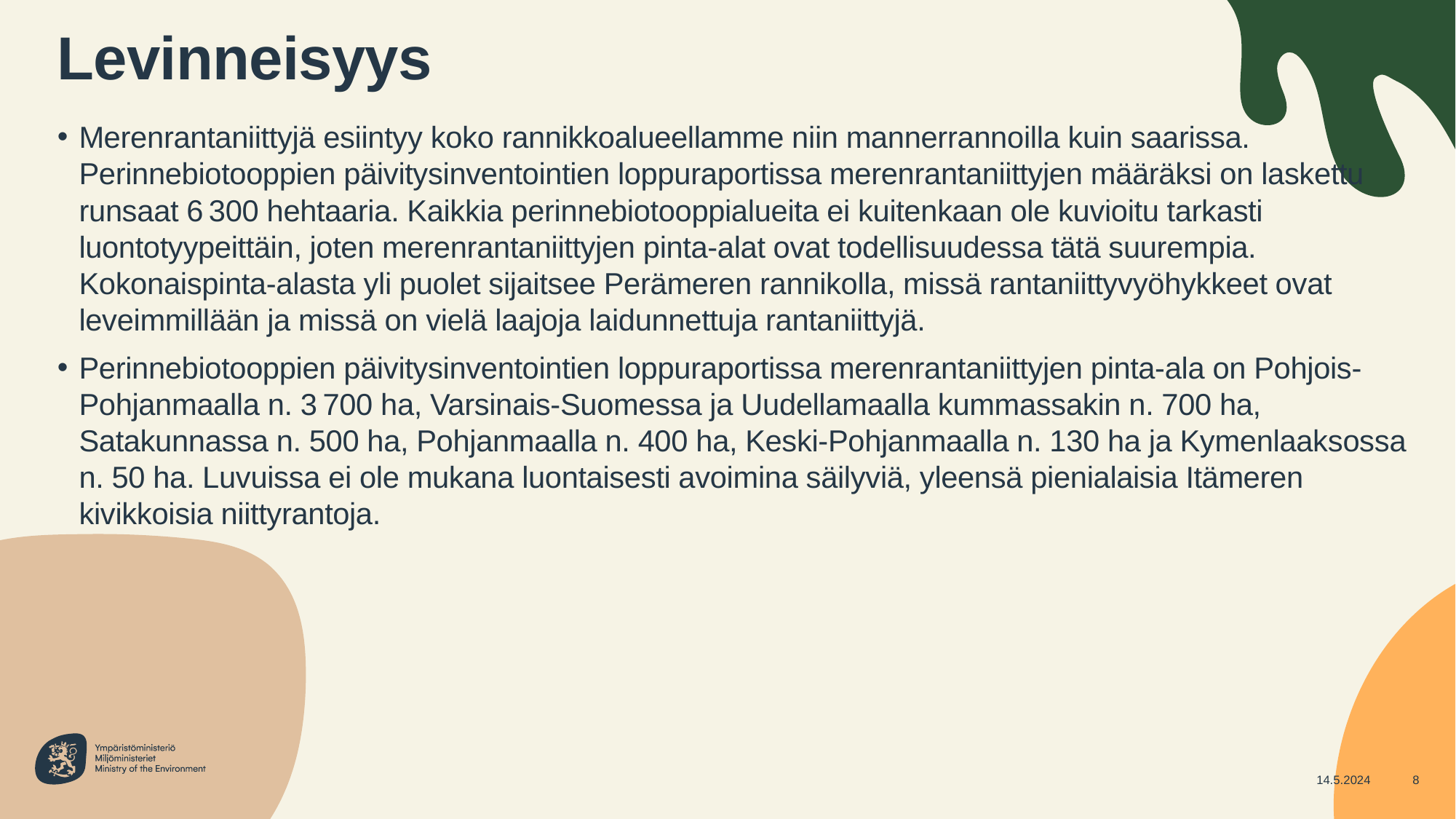

# Levinneisyys
Merenrantaniittyjä esiintyy koko rannikkoalueellamme niin mannerrannoilla kuin saarissa. Perinnebiotooppien päivitysinventointien loppuraportissa merenrantaniittyjen määräksi on laskettu runsaat 6 300 hehtaaria. Kaikkia perinnebiotooppialueita ei kuitenkaan ole kuvioitu tarkasti luontotyypeittäin, joten merenrantaniittyjen pinta-alat ovat todellisuudessa tätä suurempia. Kokonaispinta-alasta yli puolet sijaitsee Perämeren rannikolla, missä rantaniittyvyöhykkeet ovat leveimmillään ja missä on vielä laajoja laidunnettuja rantaniittyjä.
Perinnebiotooppien päivitysinventointien loppuraportissa merenrantaniittyjen pinta-ala on Pohjois-Pohjanmaalla n. 3 700 ha, Varsinais-Suomessa ja Uudellamaalla kummassakin n. 700 ha, Satakunnassa n. 500 ha, Pohjanmaalla n. 400 ha, Keski-Pohjanmaalla n. 130 ha ja Kymenlaaksossa n. 50 ha. Luvuissa ei ole mukana luontaisesti avoimina säilyviä, yleensä pienialaisia Itämeren kivikkoisia niittyrantoja.
14.5.2024
8